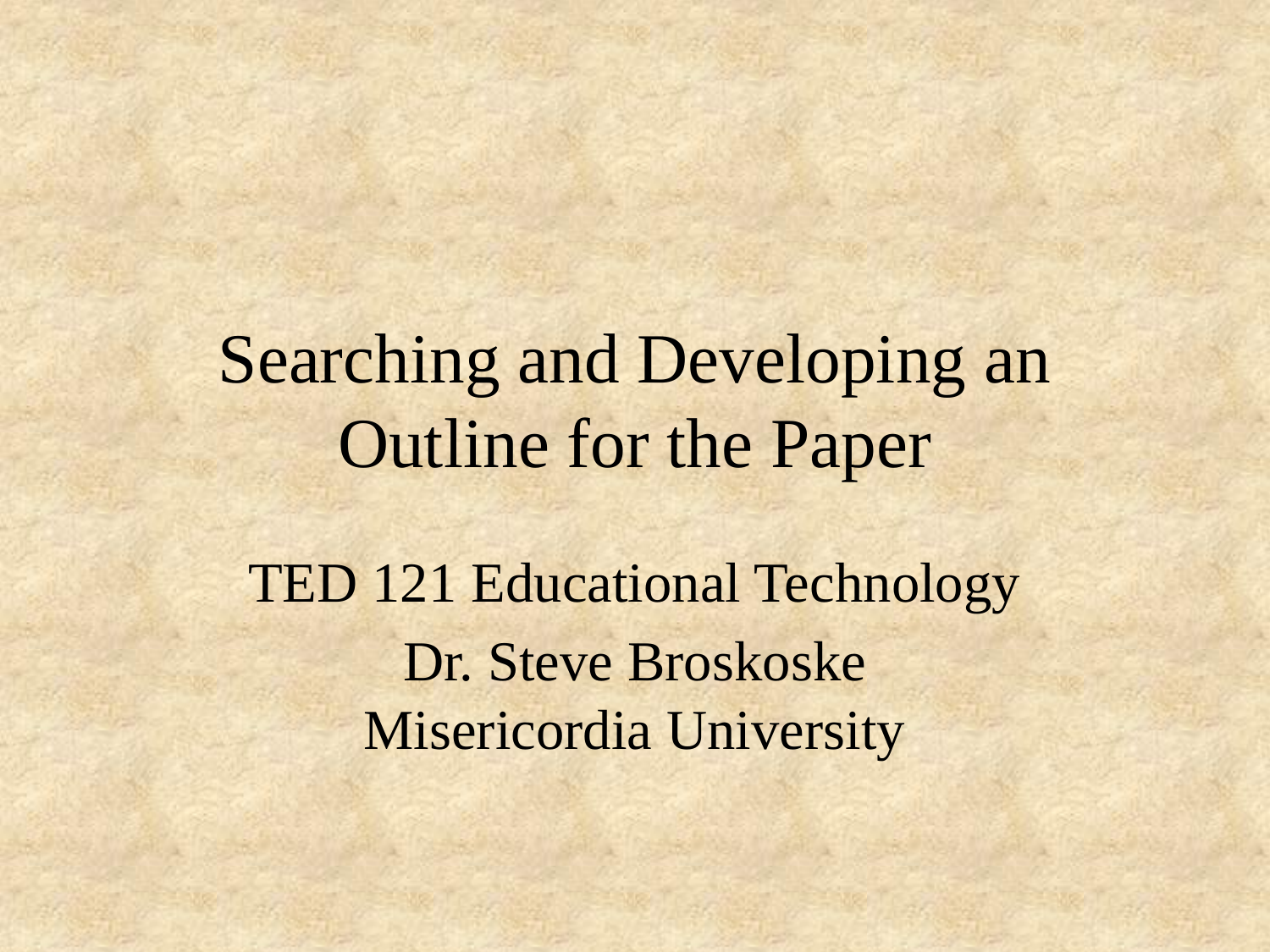

# Searching and Developing an Outline for the Paper
TED 121 Educational Technology
Dr. Steve Broskoske
Misericordia University